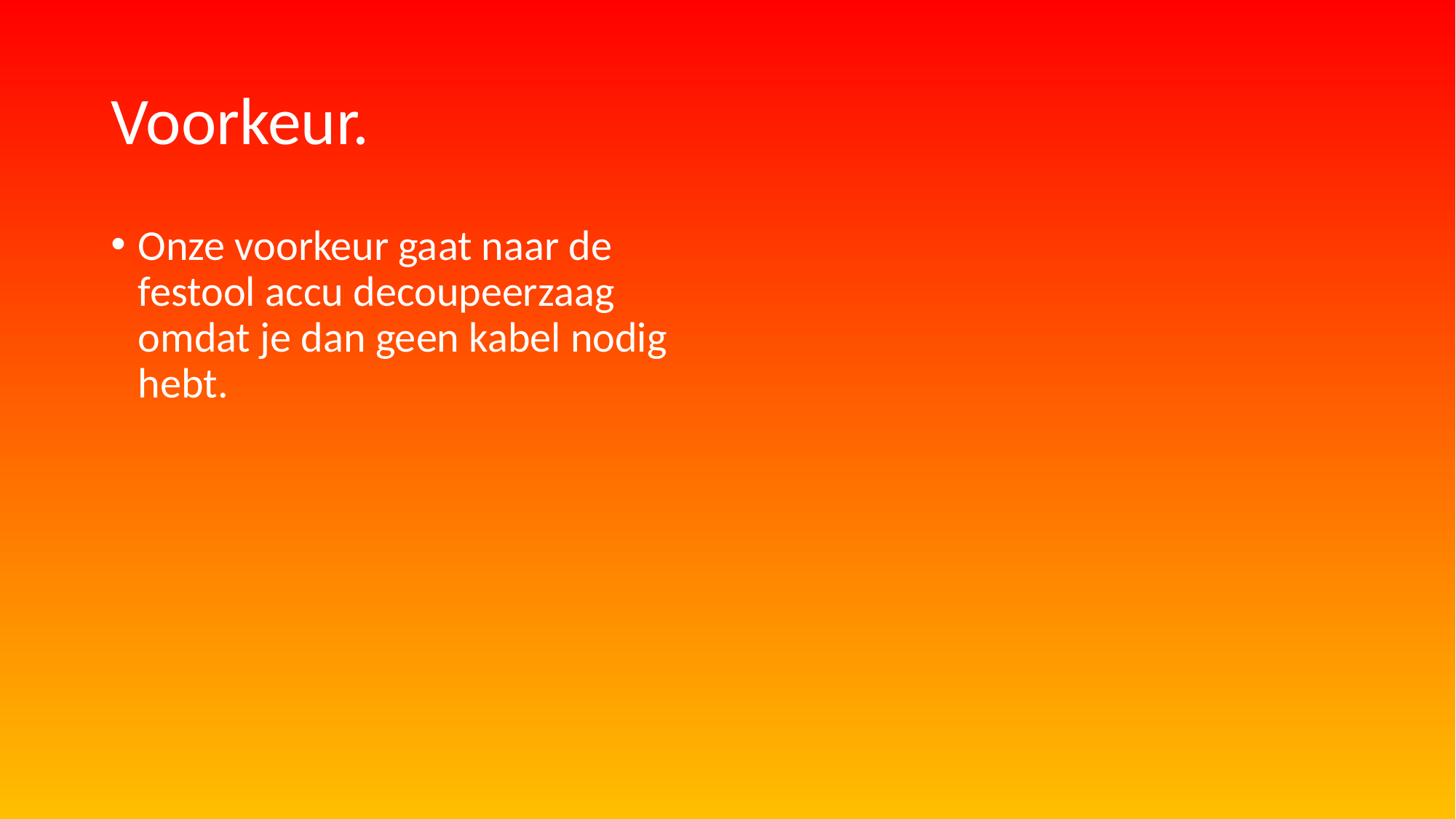

# Voorkeur.
Onze voorkeur gaat naar de festool accu decoupeerzaag omdat je dan geen kabel nodig hebt.